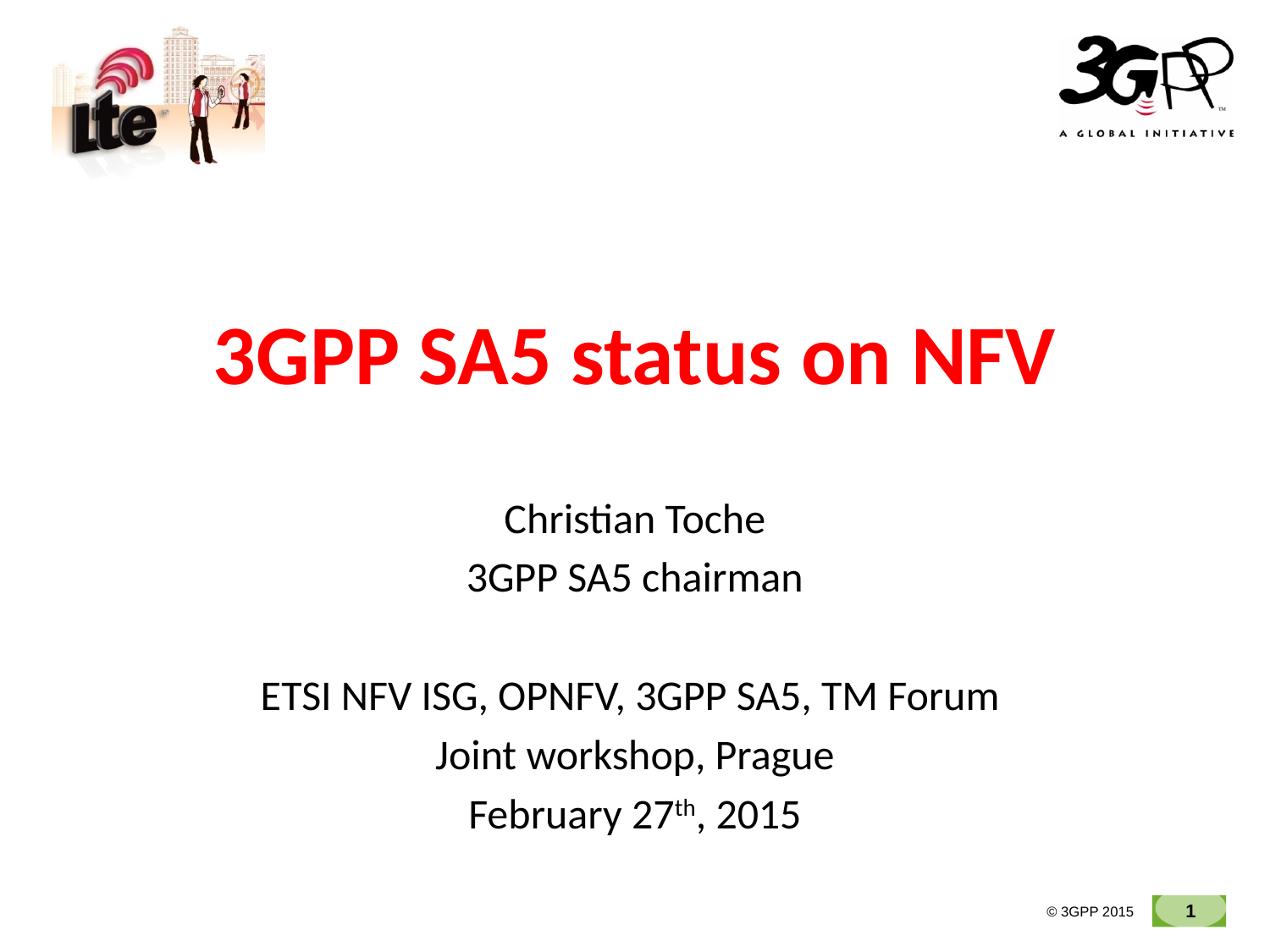

# 3GPP SA5 status on NFV
Christian Toche
3GPP SA5 chairman

ETSI NFV ISG, OPNFV, 3GPP SA5, TM Forum
Joint workshop, Prague
February 27th, 2015